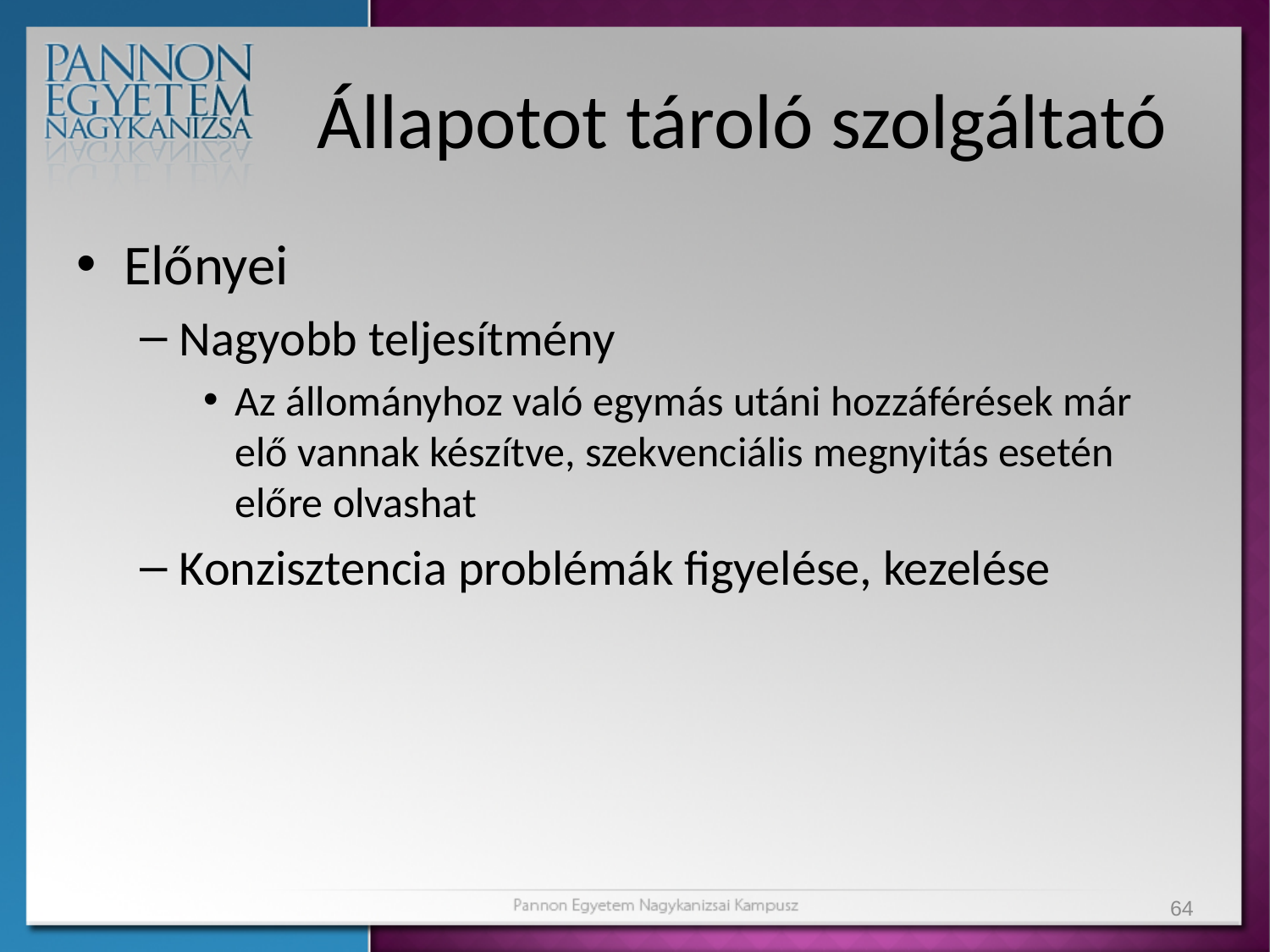

# Állapotot tároló szolgáltató
Előnyei
Nagyobb teljesítmény
Az állományhoz való egymás utáni hozzáférések már elő vannak készítve, szekvenciális megnyitás esetén előre olvashat
Konzisztencia problémák figyelése, kezelése
64